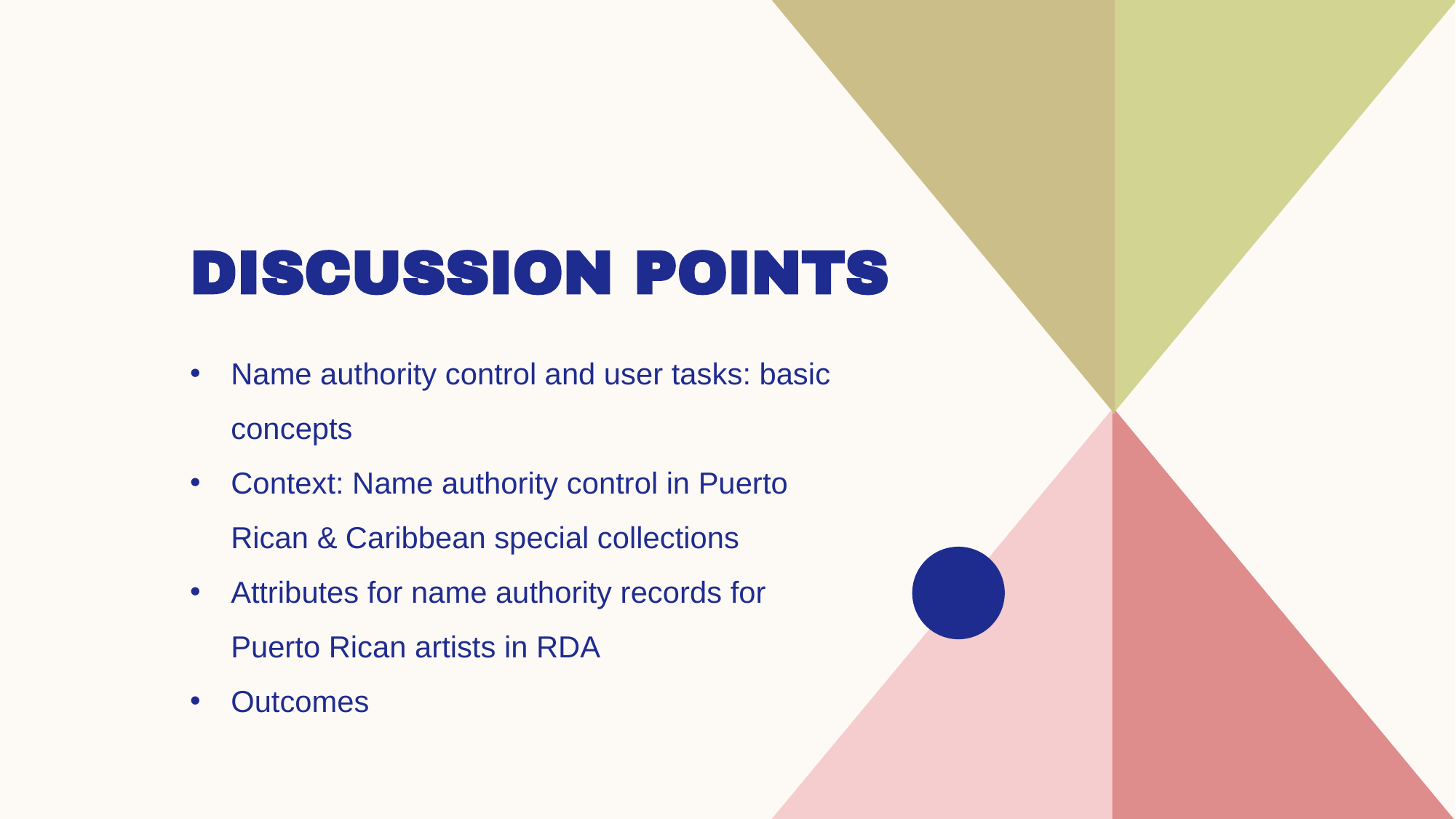

# Discussion points
Name authority control and user tasks: basic concepts
Context: Name authority control in Puerto Rican & Caribbean special collections
Attributes for name authority records for Puerto Rican artists in RDA
Outcomes